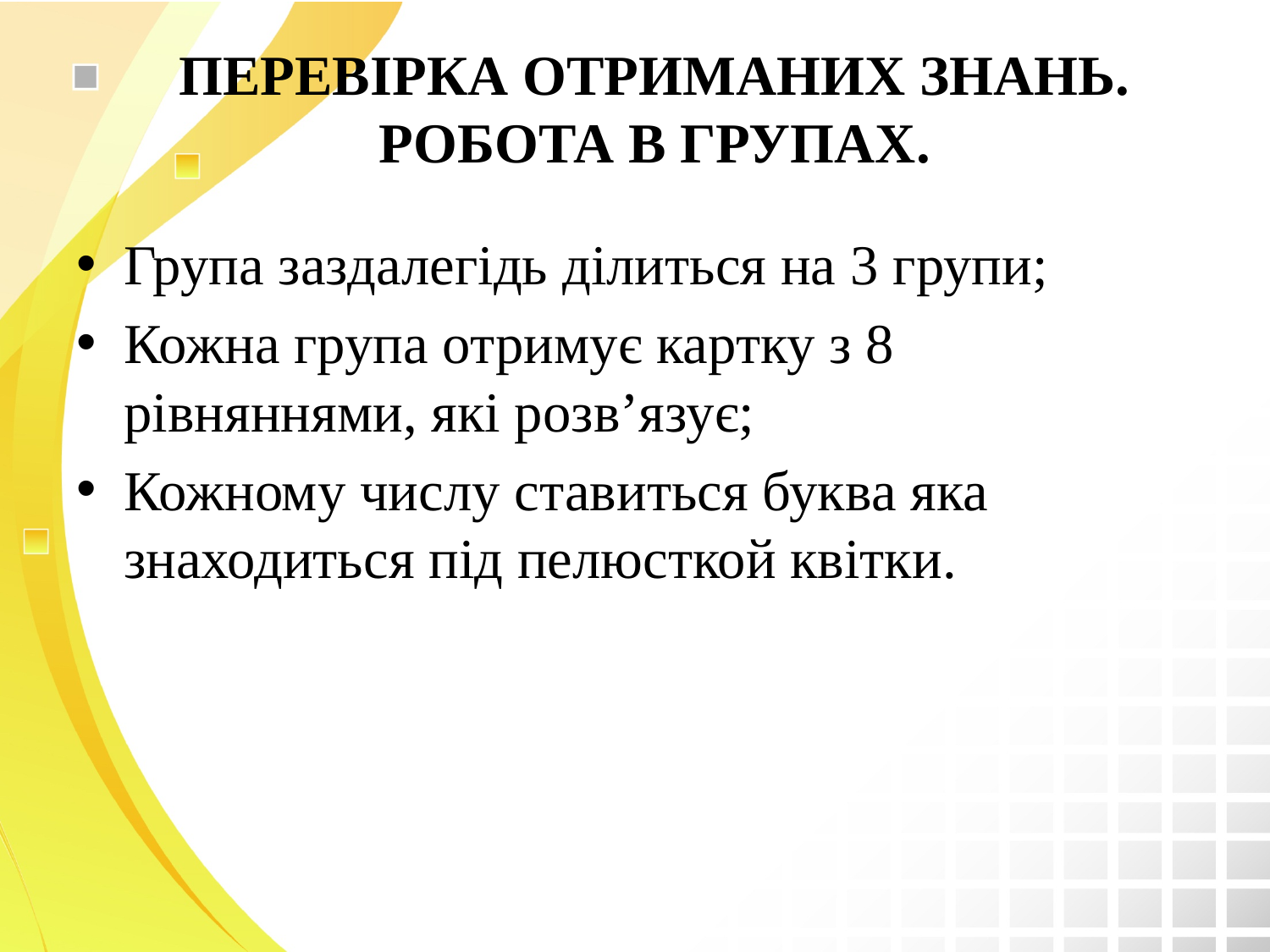

# ПЕРЕВІРКА ОТРИМАНИХ ЗНАНЬ. РОБОТА В ГРУПАХ.
Група заздалегідь ділиться на 3 групи;
Кожна група отримує картку з 8 рівняннями, які розв’язує;
Кожному числу ставиться буква яка знаходиться під пелюсткой квітки.